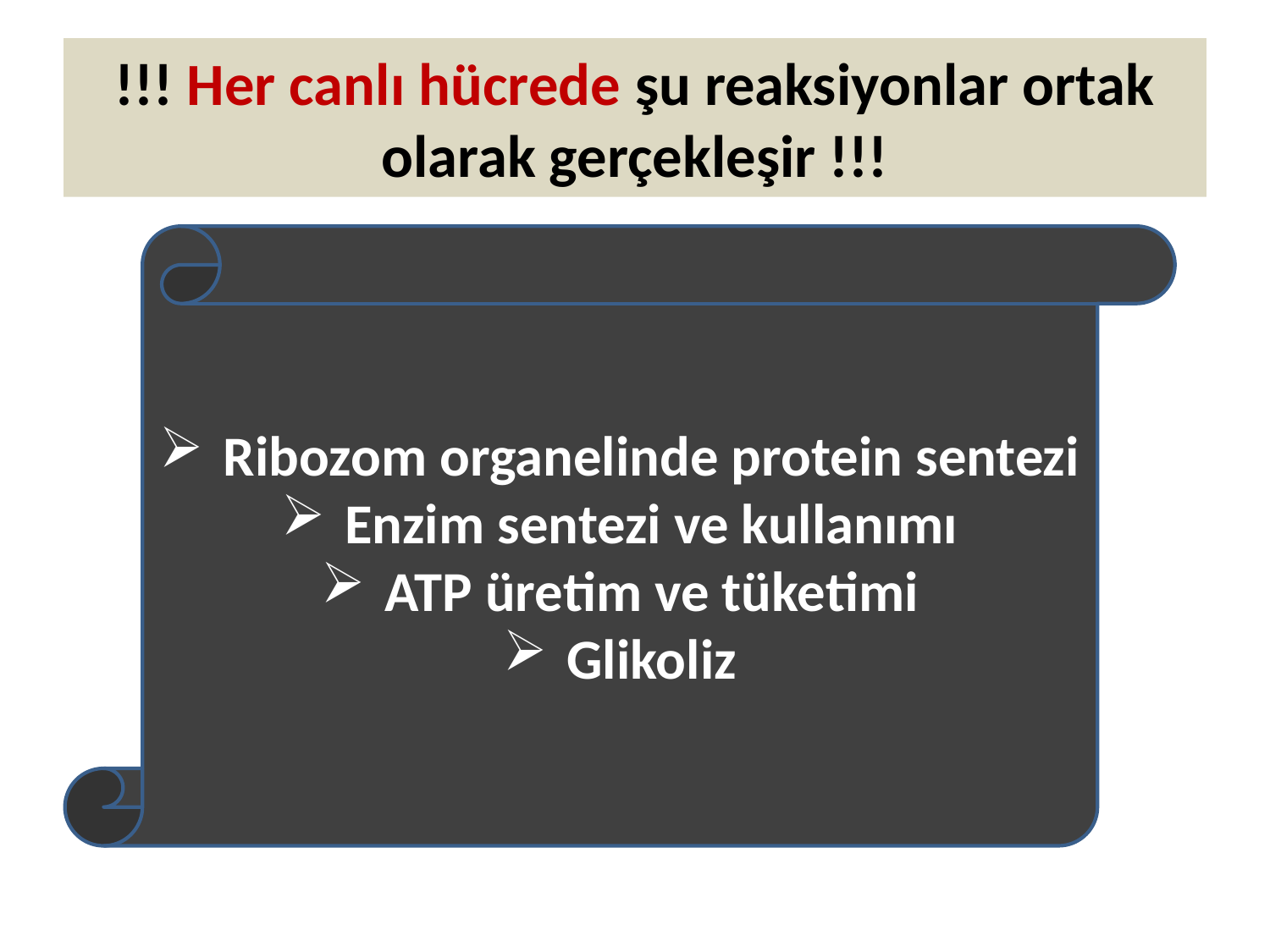

# !!! Her canlı hücrede şu reaksiyonlar ortak olarak gerçekleşir !!!

Ribozom organelinde protein sentezi
Enzim sentezi ve kullanımı
ATP üretim ve tüketimi
Glikoliz